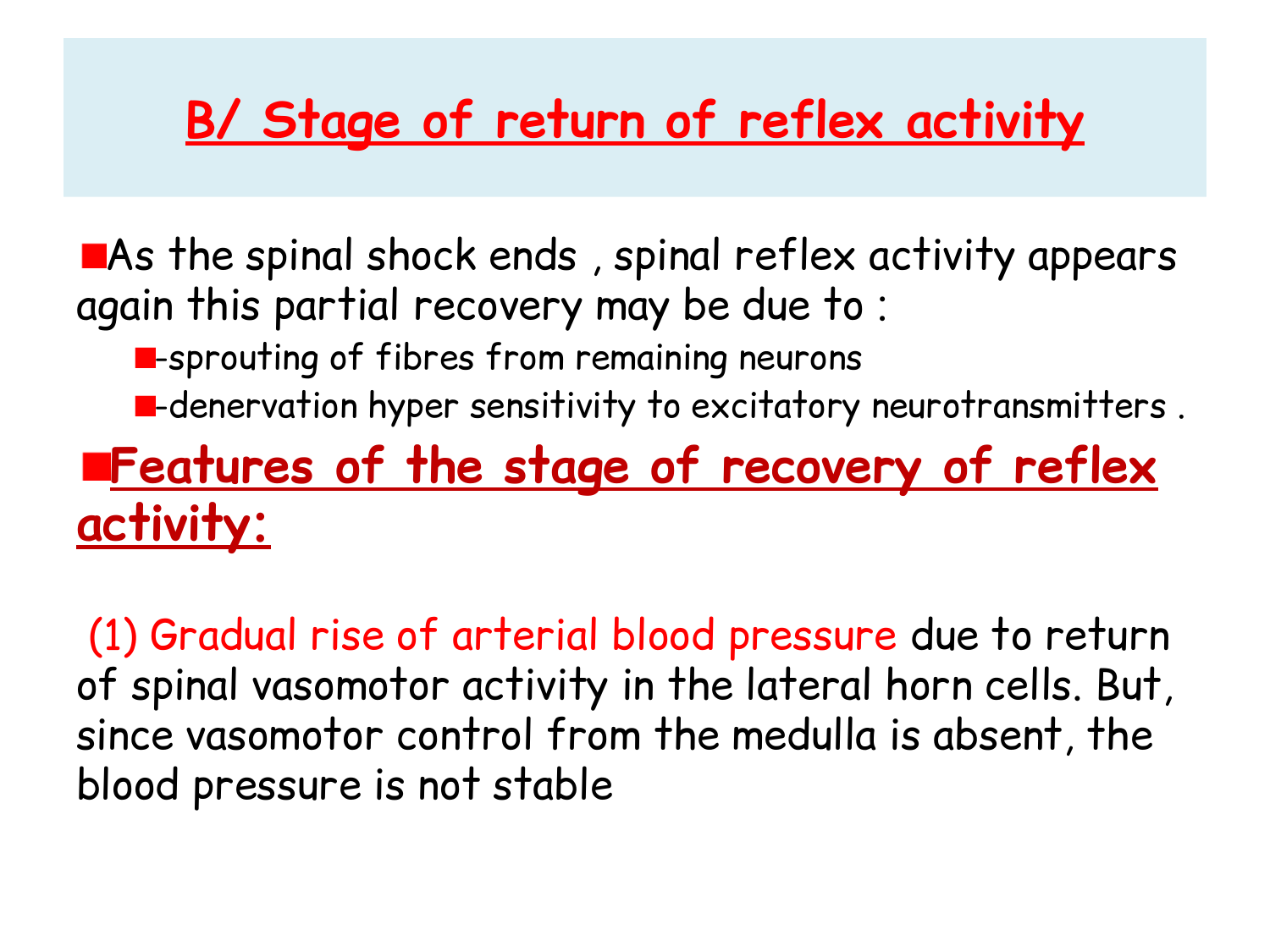

# B/ Stage of return of reflex activity
As the spinal shock ends , spinal reflex activity appears again this partial recovery may be due to :
-sprouting of fibres from remaining neurons
-denervation hyper sensitivity to excitatory neurotransmitters .
Features of the stage of recovery of reflex activity:
 (1) Gradual rise of arterial blood pressure due to return of spinal vasomotor activity in the lateral horn cells. But, since vasomotor control from the medulla is absent, the blood pressure is not stable